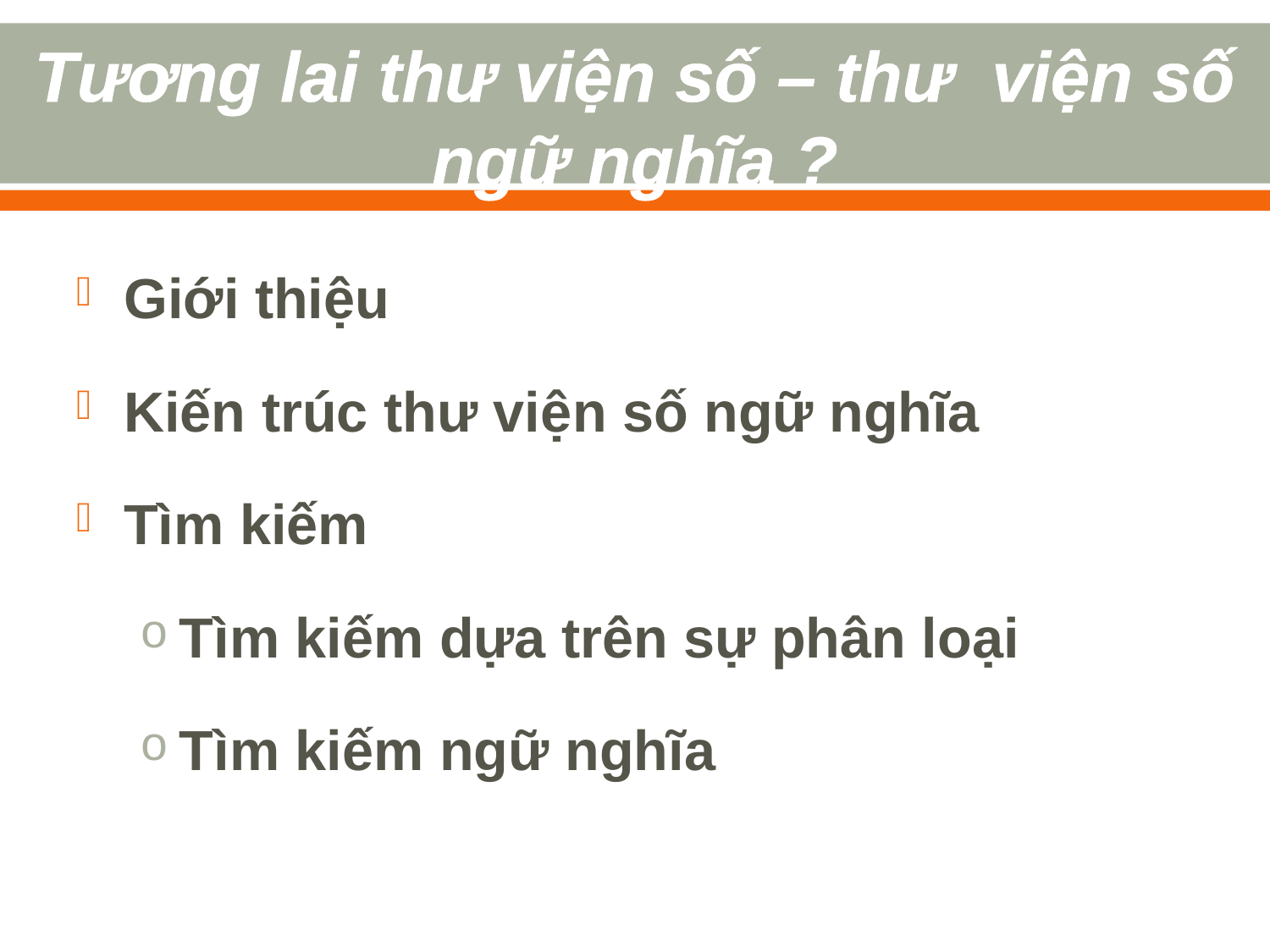

# Tương lai thư viện số – thư  viện số ngữ nghĩa ?
Giới thiệu
Kiến trúc thư viện số ngữ nghĩa
Tìm kiếm
Tìm kiếm dựa trên sự phân loại
Tìm kiếm ngữ nghĩa